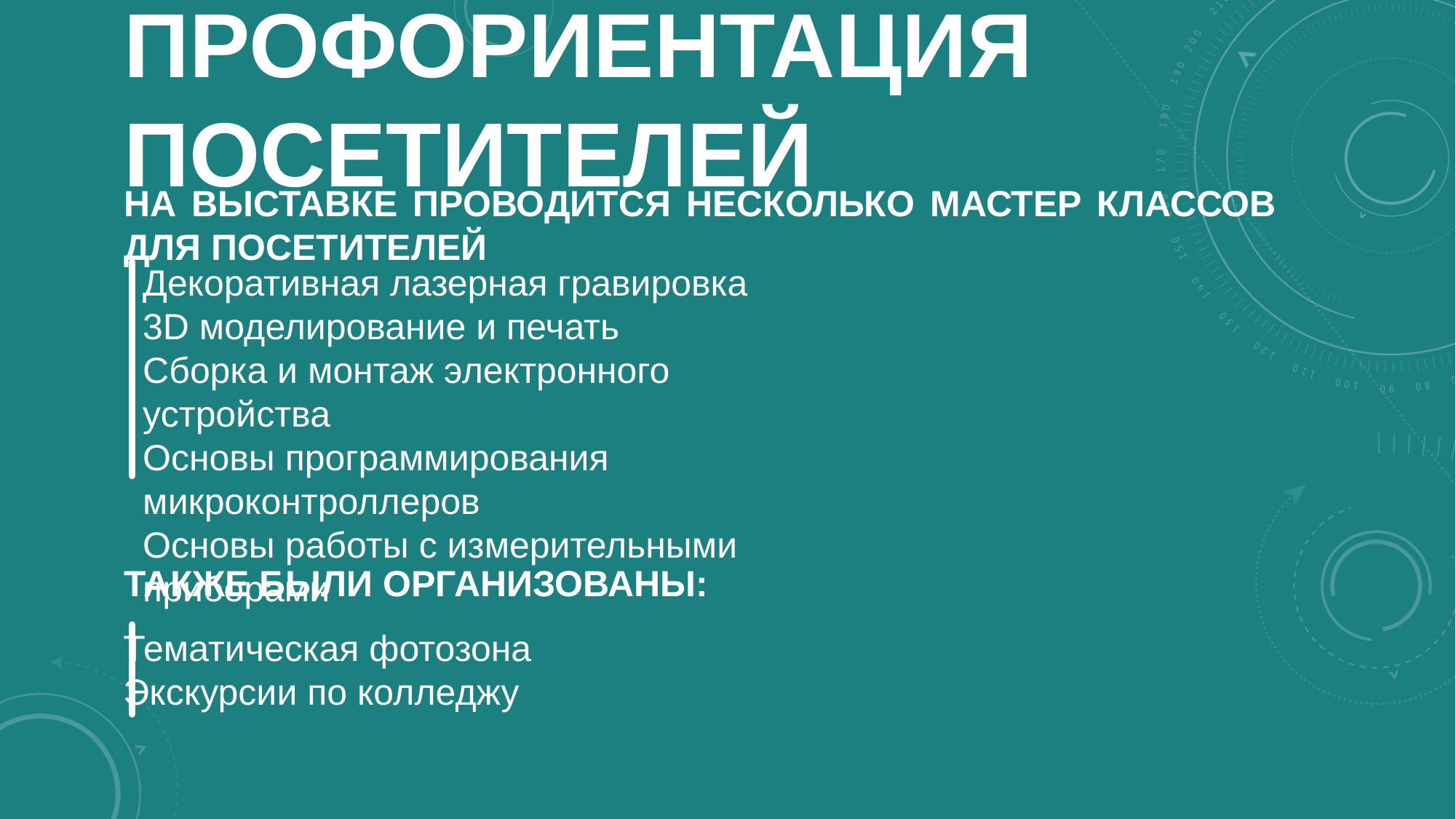

# Профориентация посетителей
НА ВЫСТАВКЕ ПРОВОДИТСЯ НЕСКОЛЬКО МАСТЕР КЛАССОВ ДЛЯ ПОСЕТИТЕЛЕЙ
Декоративная лазерная гравировка
3D моделирование и печать
Сборка и монтаж электронного устройства
Основы программирования микроконтроллеров
Основы работы с измерительными приборами
ТАКЖЕ БЫЛИ ОРГАНИЗОВАНЫ:
Тематическая фотозона
Экскурсии по колледжу